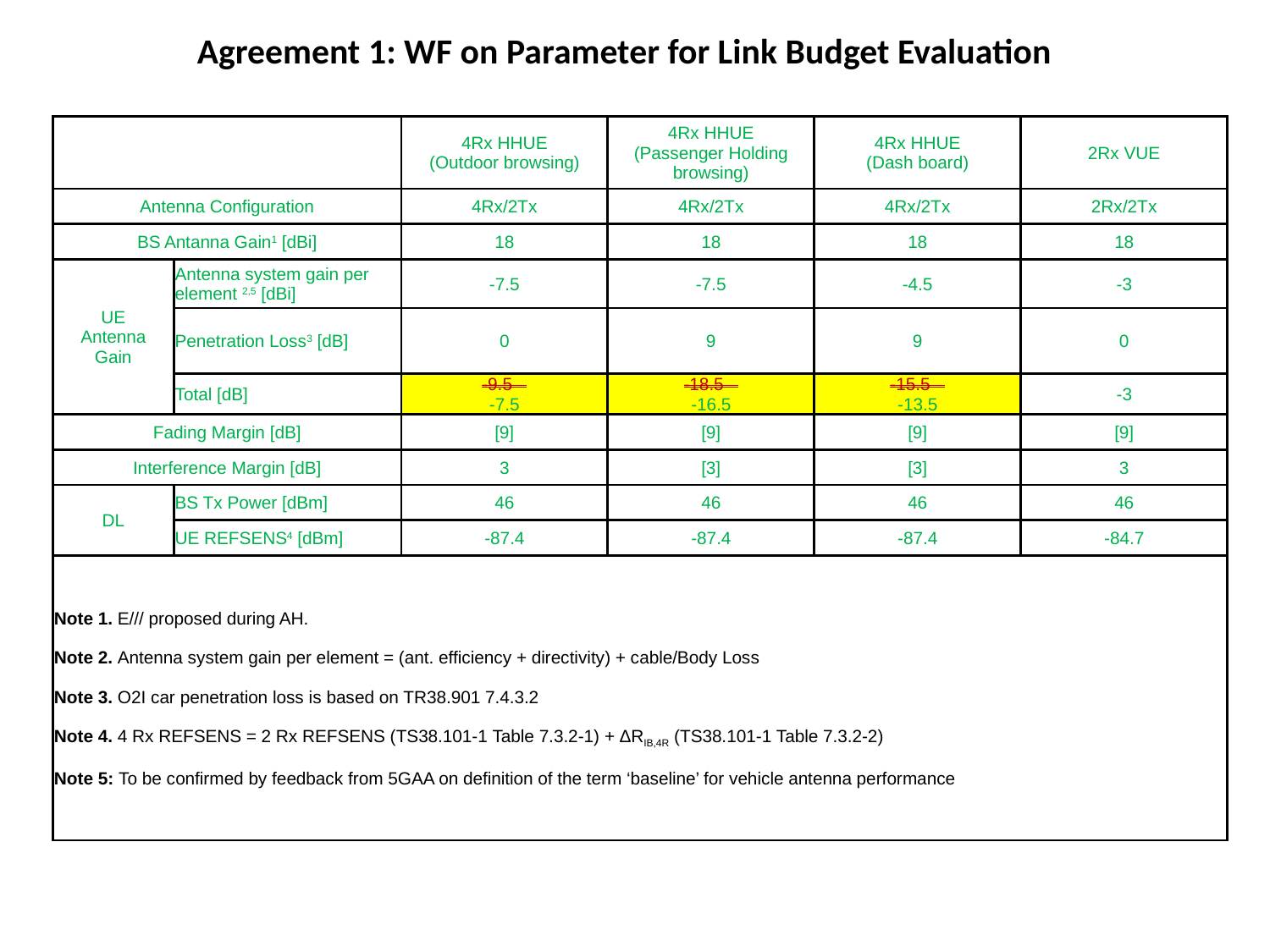

# Agreement 1: WF on Parameter for Link Budget Evaluation
|  |  | 4Rx HHUE (Outdoor browsing) | 4Rx HHUE (Passenger Holding browsing) | 4Rx HHUE (Dash board) | 2Rx VUE |
| --- | --- | --- | --- | --- | --- |
| Antenna Configuration |  | 4Rx/2Tx | 4Rx/2Tx | 4Rx/2Tx | 2Rx/2Tx |
| BS Antanna Gain1 [dBi] |  | 18 | 18 | 18 | 18 |
| UE Antenna Gain | Antenna system gain per element 2,5 [dBi] | -7.5 | -7.5 | -4.5 | -3 |
|  | Penetration Loss3 [dB] | 0 | 9 | 9 | 0 |
|  | Total [dB] | -9.5 -7.5 | -18.5 -16.5 | -15.5 -13.5 | -3 |
| Fading Margin [dB] |  | [9] | [9] | [9] | [9] |
| Interference Margin [dB] |  | 3 | [3] | [3] | 3 |
| DL | BS Tx Power [dBm] | 46 | 46 | 46 | 46 |
|  | UE REFSENS4 [dBm] | -87.4 | -87.4 | -87.4 | -84.7 |
| Note 1. E/// proposed during AH. Note 2. Antenna system gain per element = (ant. efficiency + directivity) + cable/Body Loss Note 3. O2I car penetration loss is based on TR38.901 7.4.3.2 Note 4. 4 Rx REFSENS = 2 Rx REFSENS (TS38.101-1 Table 7.3.2-1) + ΔRIB,4R (TS38.101-1 Table 7.3.2-2) Note 5: To be confirmed by feedback from 5GAA on definition of the term ‘baseline’ for vehicle antenna performance |  |  |  |  |  |